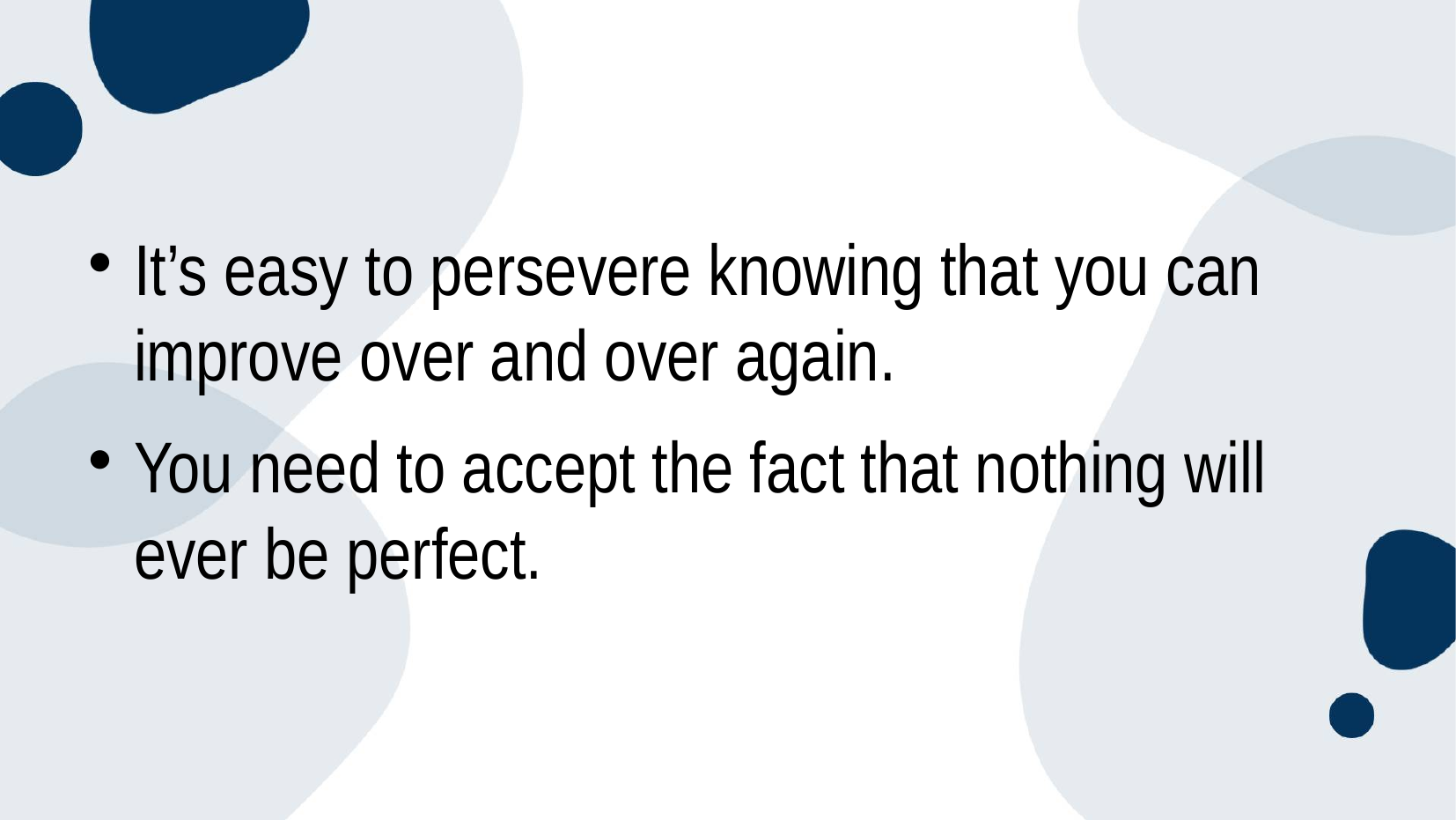

#
It’s easy to persevere knowing that you can improve over and over again.
You need to accept the fact that nothing will ever be perfect.